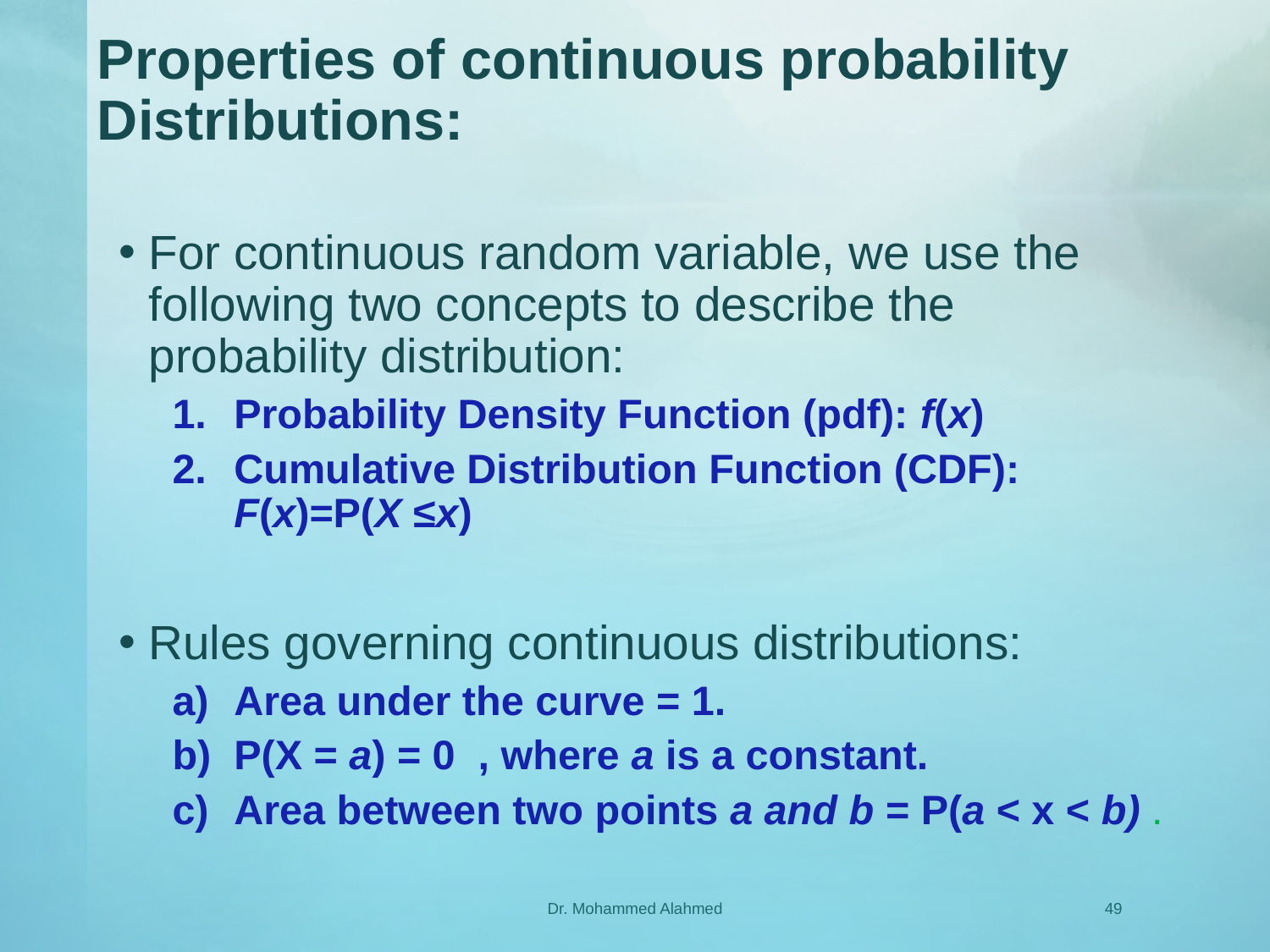

# Properties of continuous probability Distributions:
For continuous random variable, we use the following two concepts to describe the probability distribution:
Probability Density Function (pdf): f(x)
Cumulative Distribution Function (CDF): F(x)=P(X ≤x)

Rules governing continuous distributions:
Area under the curve = 1.
P(X = a) = 0  , where a is a constant.
Area between two points a and b = P(a < x < b) .
Dr. Mohammed Alahmed
49